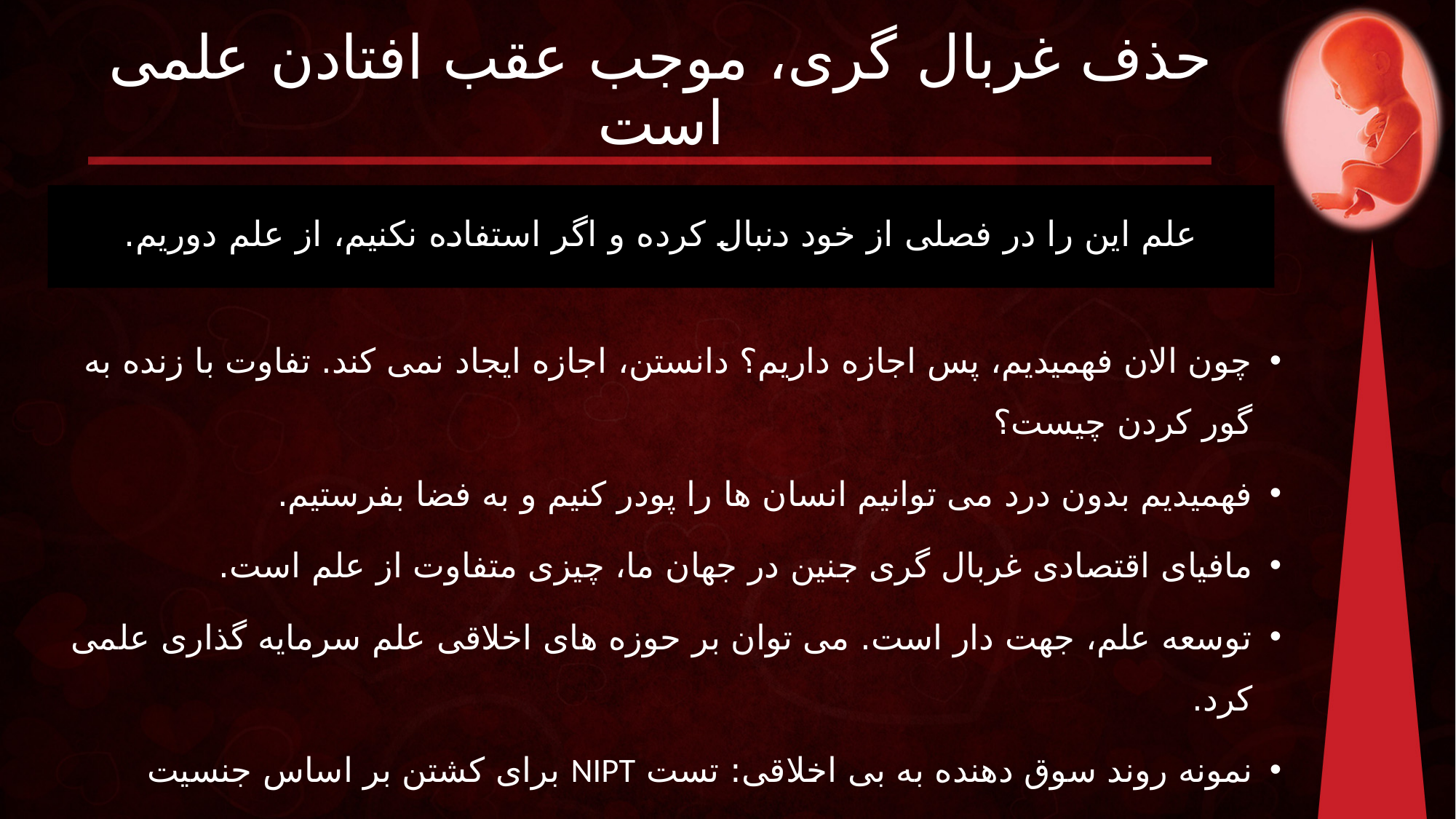

# حذف غربال گری، موجب عقب افتادن علمی است
علم این را در فصلی از خود دنبال کرده و اگر استفاده نکنیم، از علم دوریم.
چون الان فهمیدیم، پس اجازه داریم؟ دانستن، اجازه ایجاد نمی کند. تفاوت با زنده به گور کردن چیست؟
فهمیدیم بدون درد می توانیم انسان ها را پودر کنیم و به فضا بفرستیم.
مافیای اقتصادی غربال گری جنین در جهان ما، چیزی متفاوت از علم است.
توسعه علم، جهت دار است. می توان بر حوزه های اخلاقی علم سرمایه گذاری علمی کرد.
نمونه روند سوق دهنده به بی اخلاقی: تست NIPT برای کشتن بر اساس جنسیت